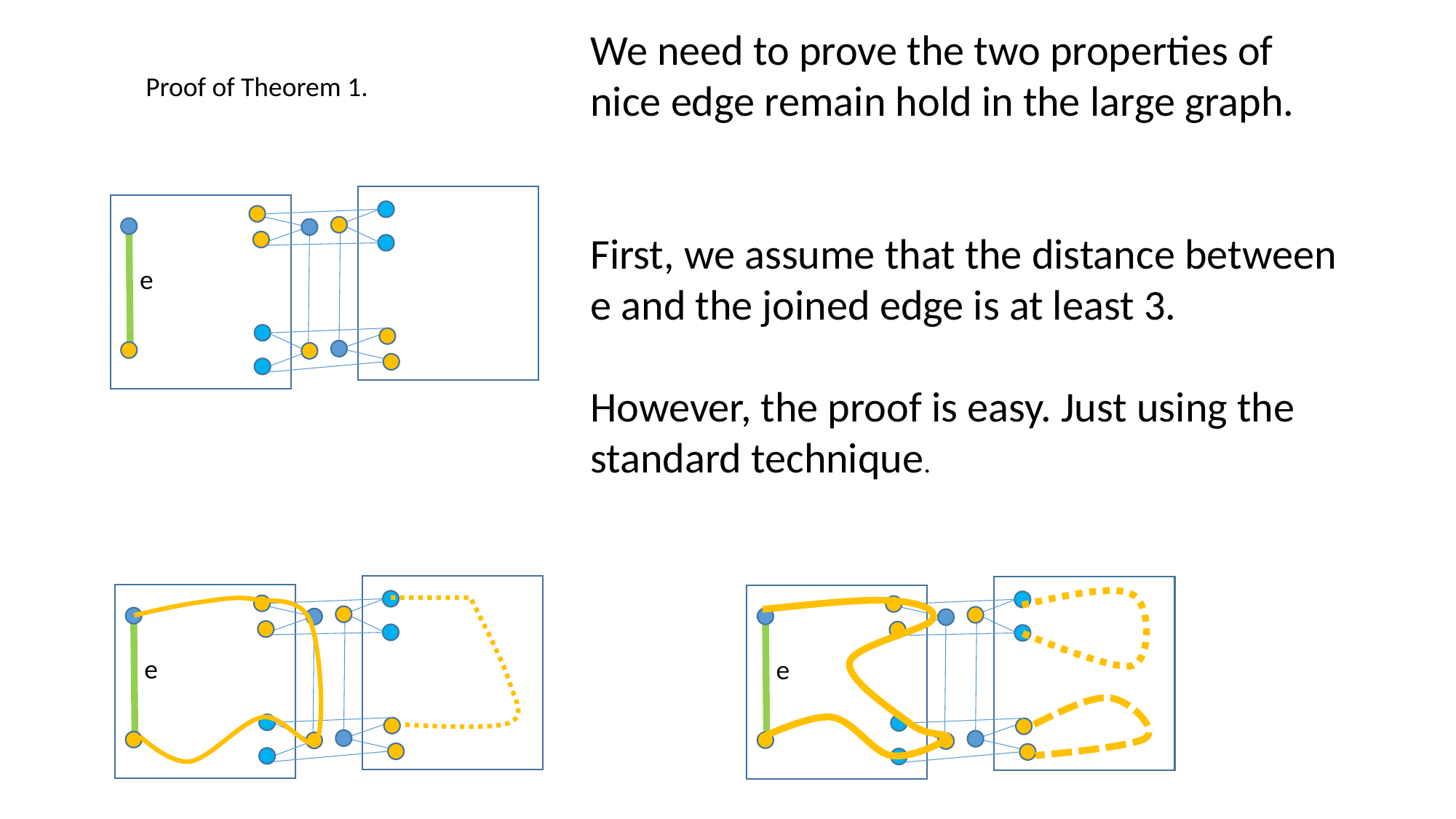

We need to prove the two properties of nice edge remain hold in the large graph.

First, we assume that the distance between e and the joined edge is at least 3.

However, the proof is easy. Just using the standard technique.
Proof of Theorem 1.

e

e

e